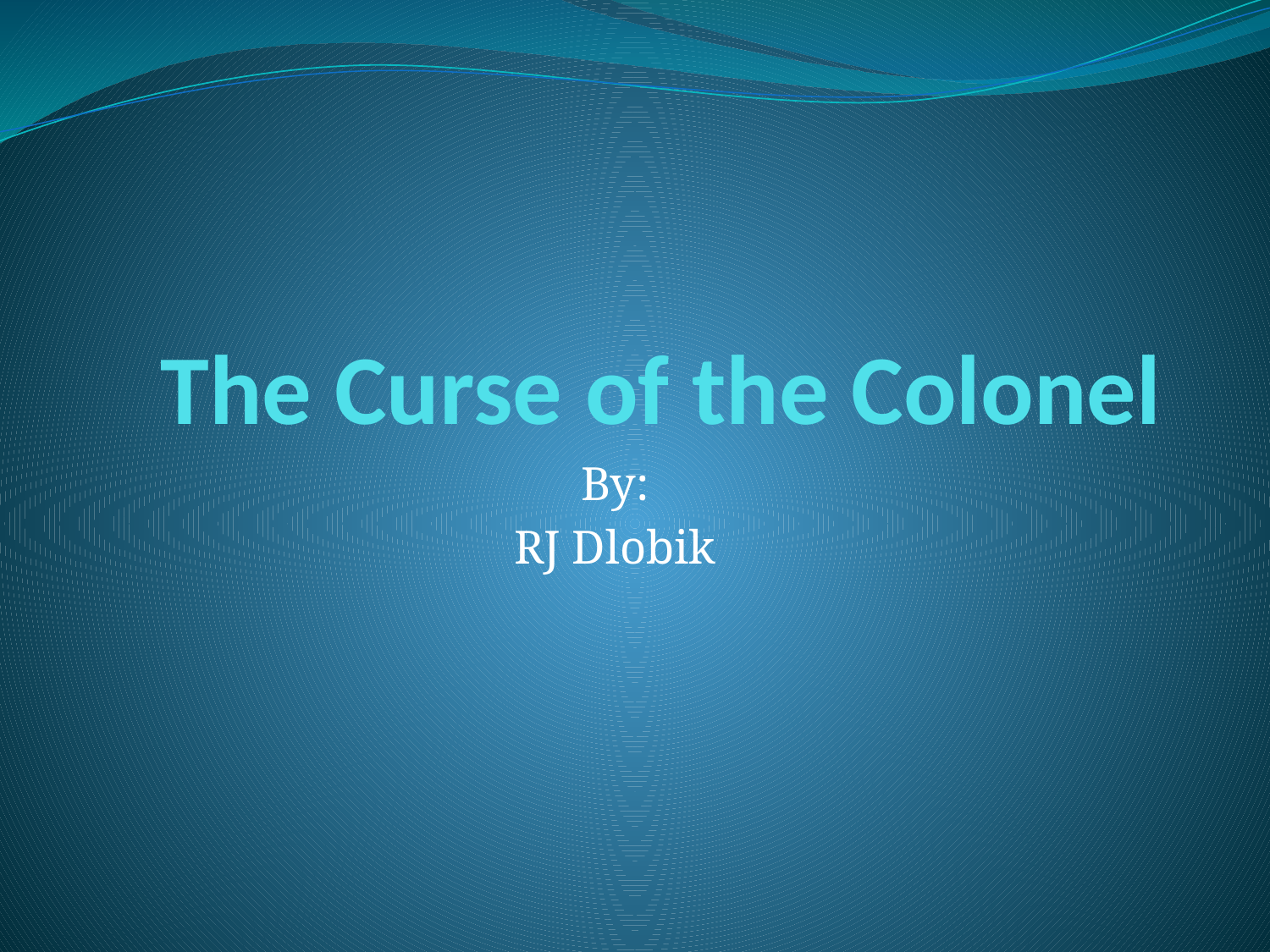

# The Curse of the Colonel
By:
RJ Dlobik